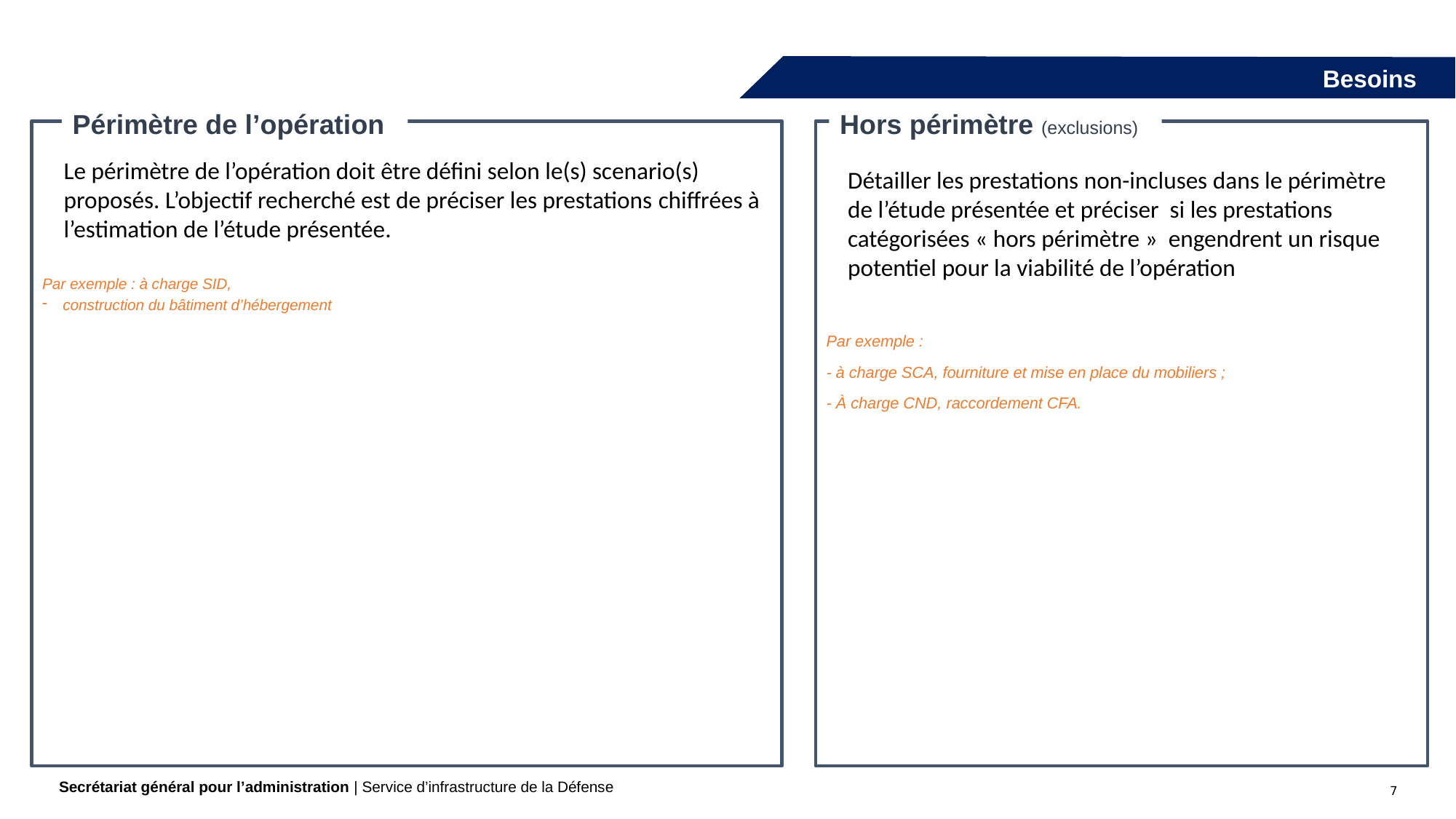

Besoins
Périmètre de l’opération
Hors périmètre (exclusions)

Le périmètre de l’opération doit être défini selon le(s) scenario(s) proposés. L’objectif recherché est de préciser les prestations chiffrées à l’estimation de l’étude présentée.

Par exemple : à charge SID,
construction du bâtiment d’hébergement

Détailler les prestations non-incluses dans le périmètre de l’étude présentée et préciser  si les prestations catégorisées « hors périmètre »  engendrent un risque potentiel pour la viabilité de l’opération

Par exemple :
- à charge SCA, fourniture et mise en place du mobiliers ;
- À charge CND, raccordement CFA.

7